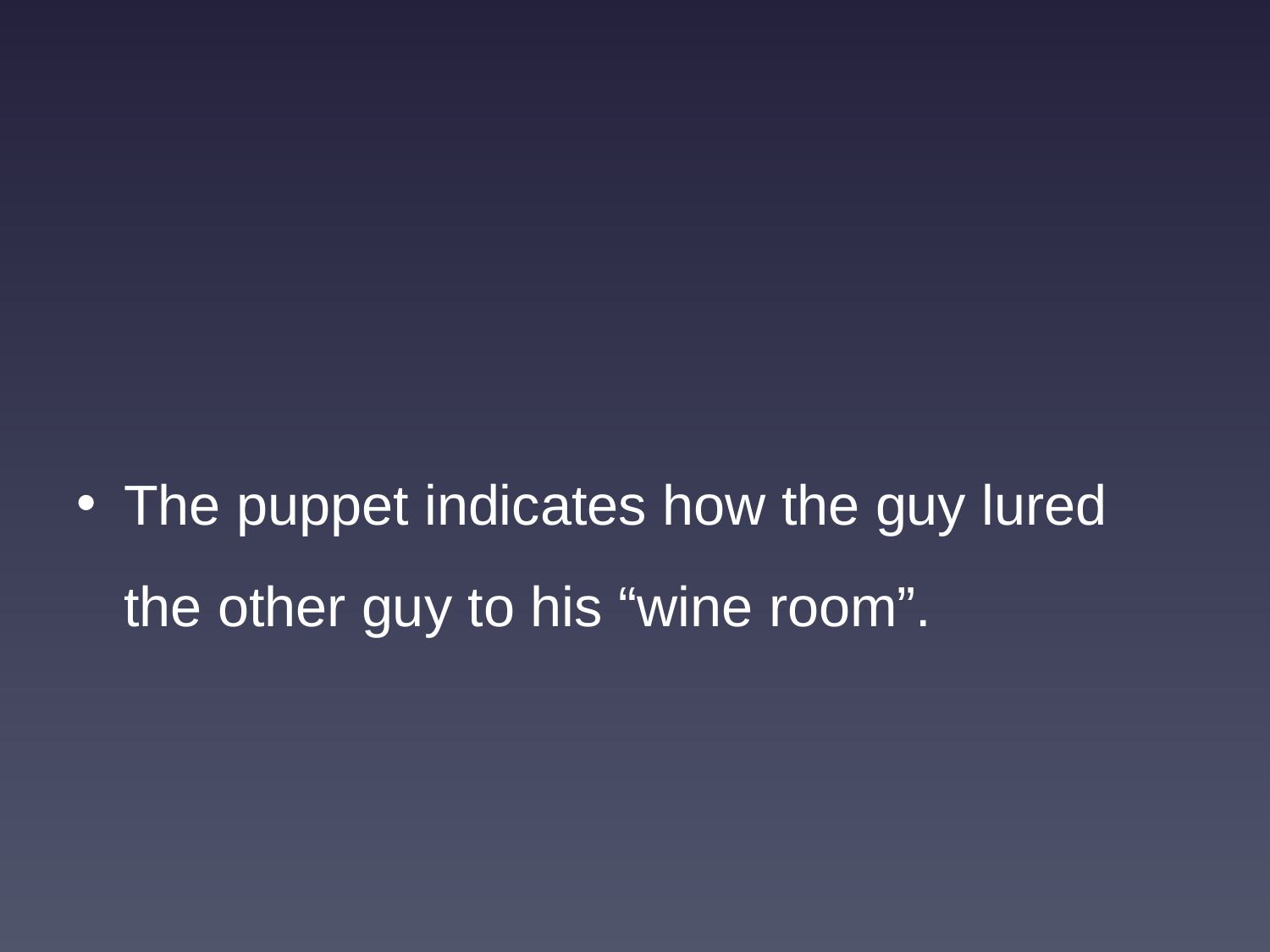

#
The puppet indicates how the guy lured the other guy to his “wine room”.